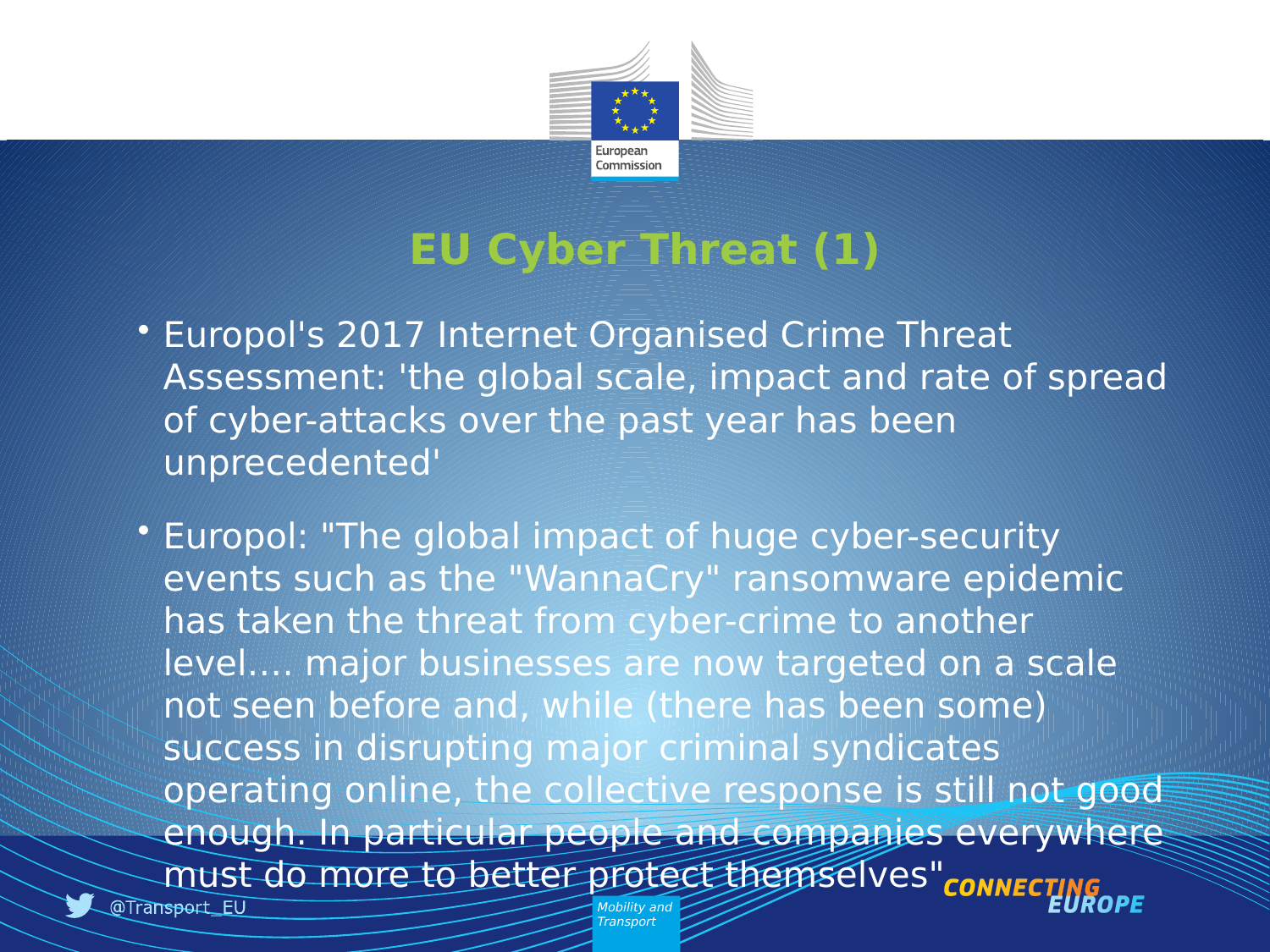

# EU Cyber Threat (1)
Europol's 2017 Internet Organised Crime Threat Assessment: 'the global scale, impact and rate of spread of cyber-attacks over the past year has been unprecedented'
Europol: "The global impact of huge cyber-security events such as the "WannaCry" ransomware epidemic has taken the threat from cyber-crime to another level…. major businesses are now targeted on a scale not seen before and, while (there has been some) success in disrupting major criminal syndicates operating online, the collective response is still not good enough. In particular people and companies everywhere must do more to better protect themselves"